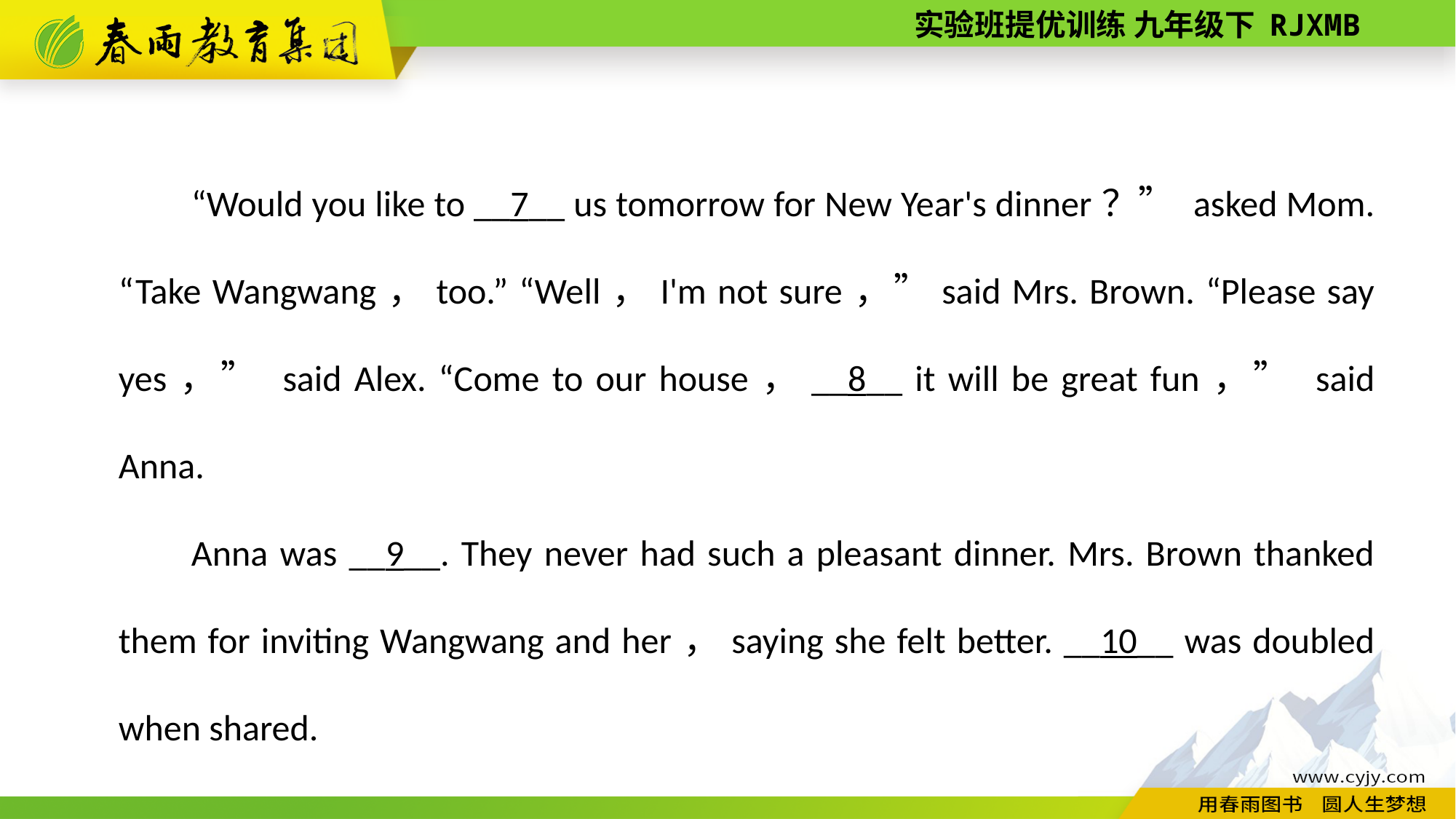

“Would you like to __7__ us tomorrow for New Year's dinner？” asked Mom. “Take Wangwang，too.” “Well，I'm not sure，”said Mrs. Brown. “Please say yes，” said Alex. “Come to our house，__8__ it will be great fun，” said Anna.
Anna was __9__. They never had such a pleasant dinner. Mrs. Brown thanked them for inviting Wangwang and her，saying she felt better. __10__ was doubled when shared.